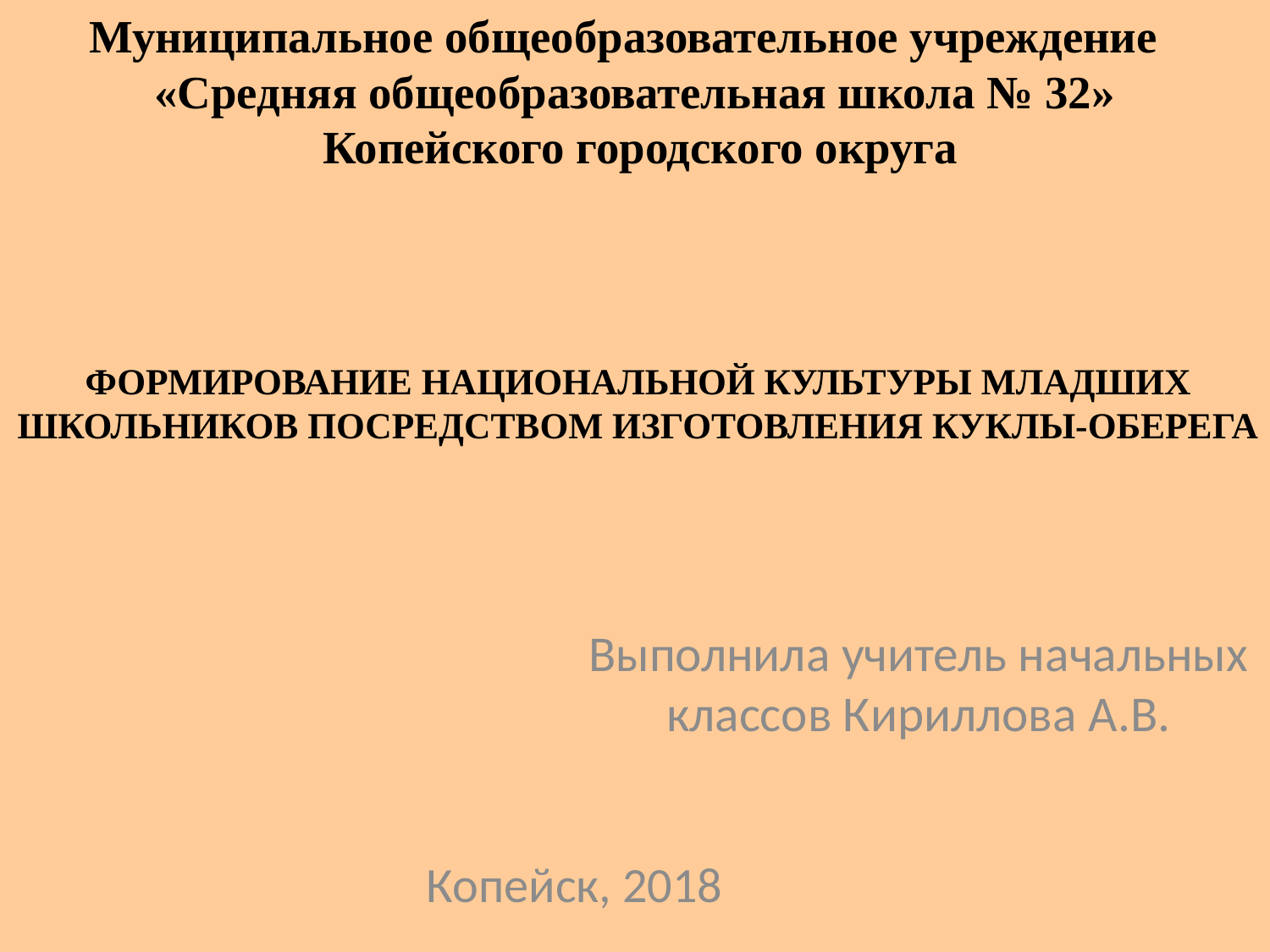

# Муниципальное общеобразовательное учреждение «Средняя общеобразовательная школа № 32» Копейского городского округа

ФОРМИРОВАНИЕ НАЦИОНАЛЬНОЙ КУЛЬТУРЫ МЛАДШИХ ШКОЛЬНИКОВ ПОСРЕДСТВОМ ИЗГОТОВЛЕНИЯ КУКЛЫ-ОБЕРЕГА
Выполнила учитель начальных классов Кириллова А.В.
Копейск, 2018